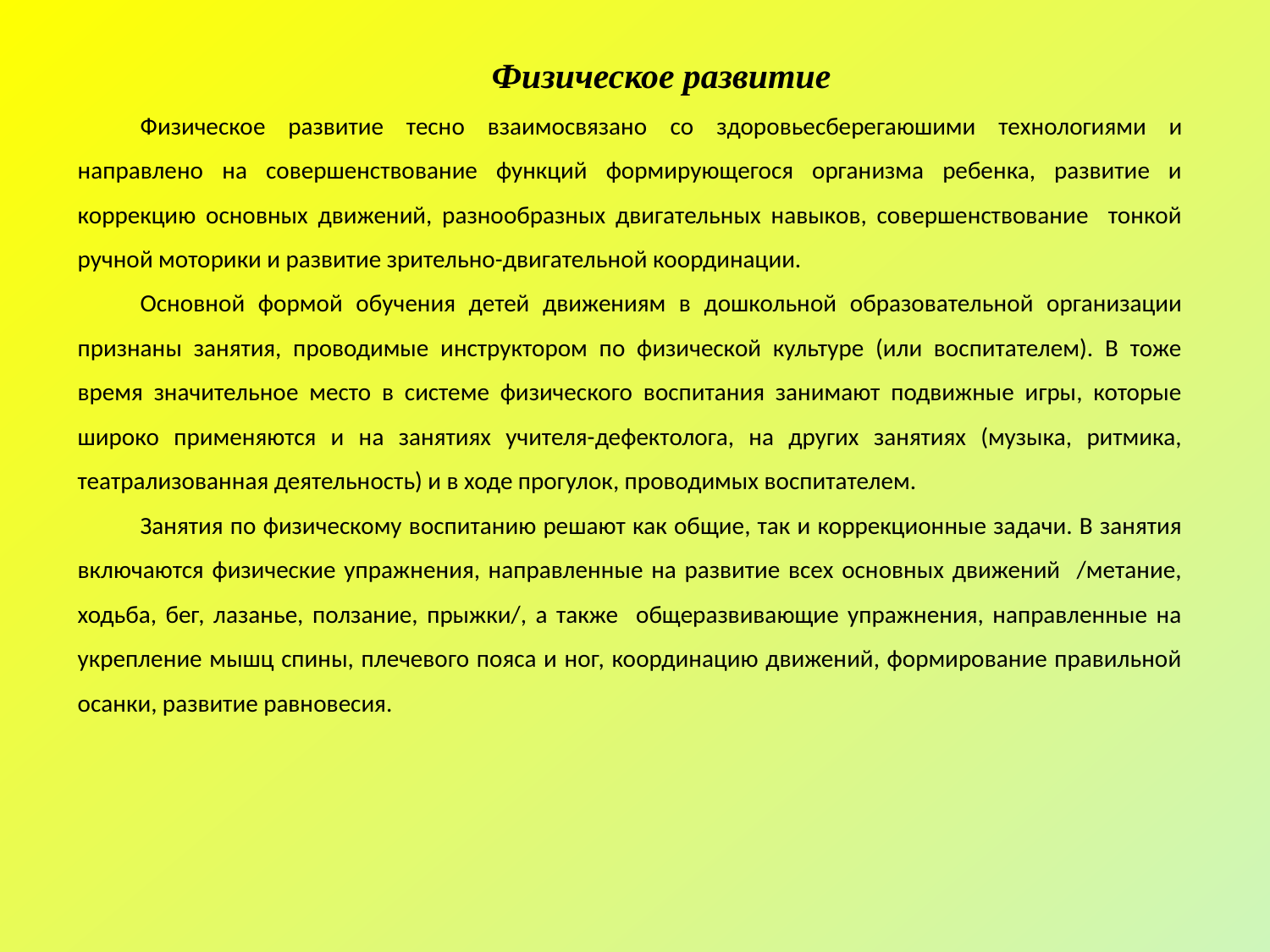

Физическое развитие
Физическое развитие тесно взаимосвязано cо здоровьесберегаюшими технологиями и направлено на совершенствование функций формирующегося организма ребенка, развитие и коррекцию основных движений, разнообразных двигательных навыков, совершенствование  тонкой ручной моторики и развитие зрительно-двигательной координации.
Основной формой обучения детей движениям в дошкольной образовательной организации признаны занятия, проводимые инструктором по физической культуре (или воспитателем). В тоже время значительное место в системе физического воспитания занимают подвижные игры, которые широко применяются и на занятиях учителя-дефектолога, на других занятиях (музыка, ритмика, театрализованная деятельность) и в ходе прогулок, проводимых воспитателем.
Занятия по физическому воспитанию решают как общие, так и коррекционные задачи. В занятия включаются физические упражнения, направленные на развитие всех основных движений  /метание, ходьба, бег, лазанье, ползание, прыжки/, а также  общеразвивающие упражнения, направленные на укрепление мышц спины, плечевого пояса и ног, координацию движений, формирование правильной осанки, развитие равновесия.